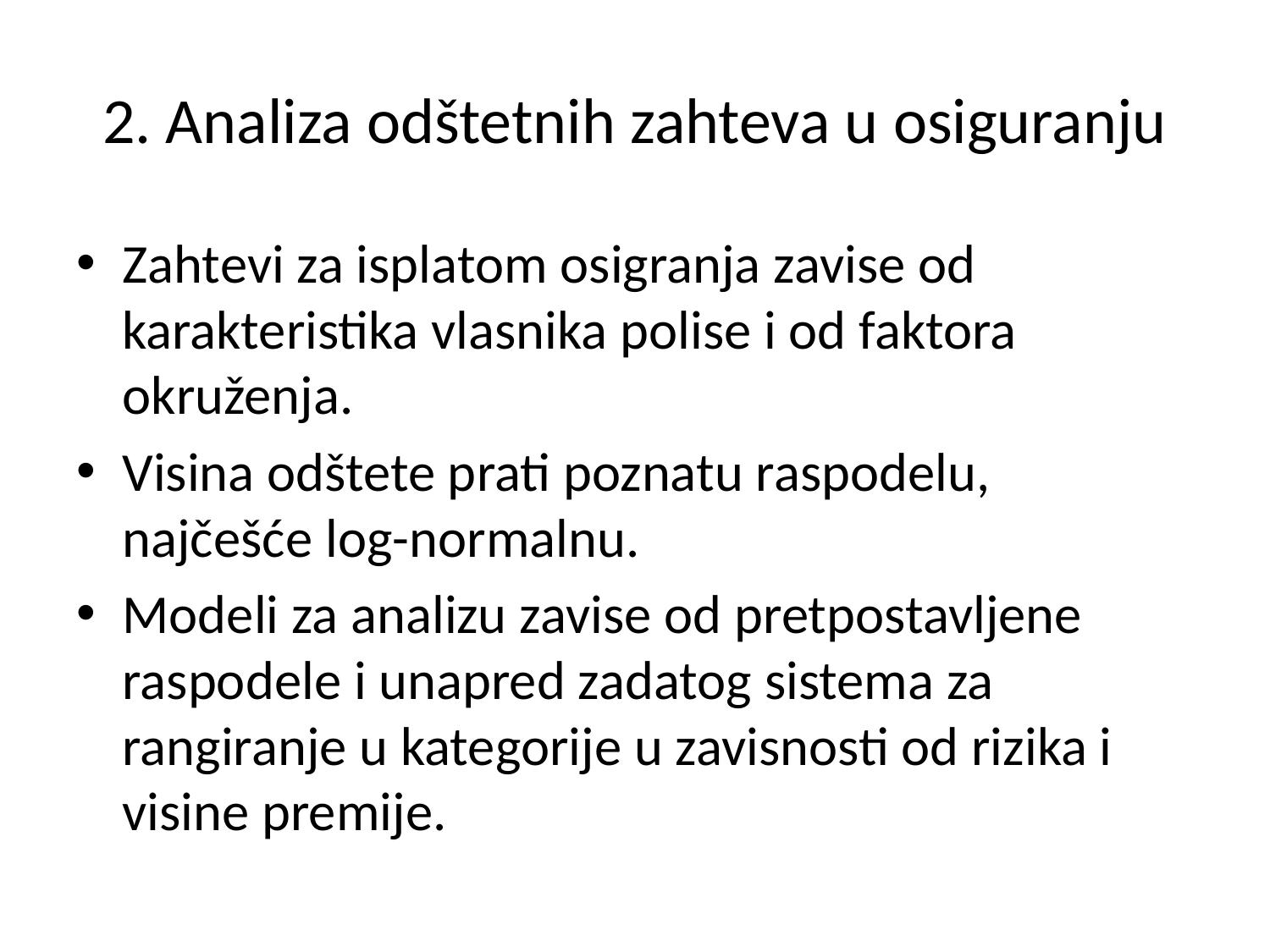

# 2. Analiza odštetnih zahteva u osiguranju
Zahtevi za isplatom osigranja zavise od karakteristika vlasnika polise i od faktora okruženja.
Visina odštete prati poznatu raspodelu, najčešće log-normalnu.
Modeli za analizu zavise od pretpostavljene raspodele i unapred zadatog sistema za rangiranje u kategorije u zavisnosti od rizika i visine premije.